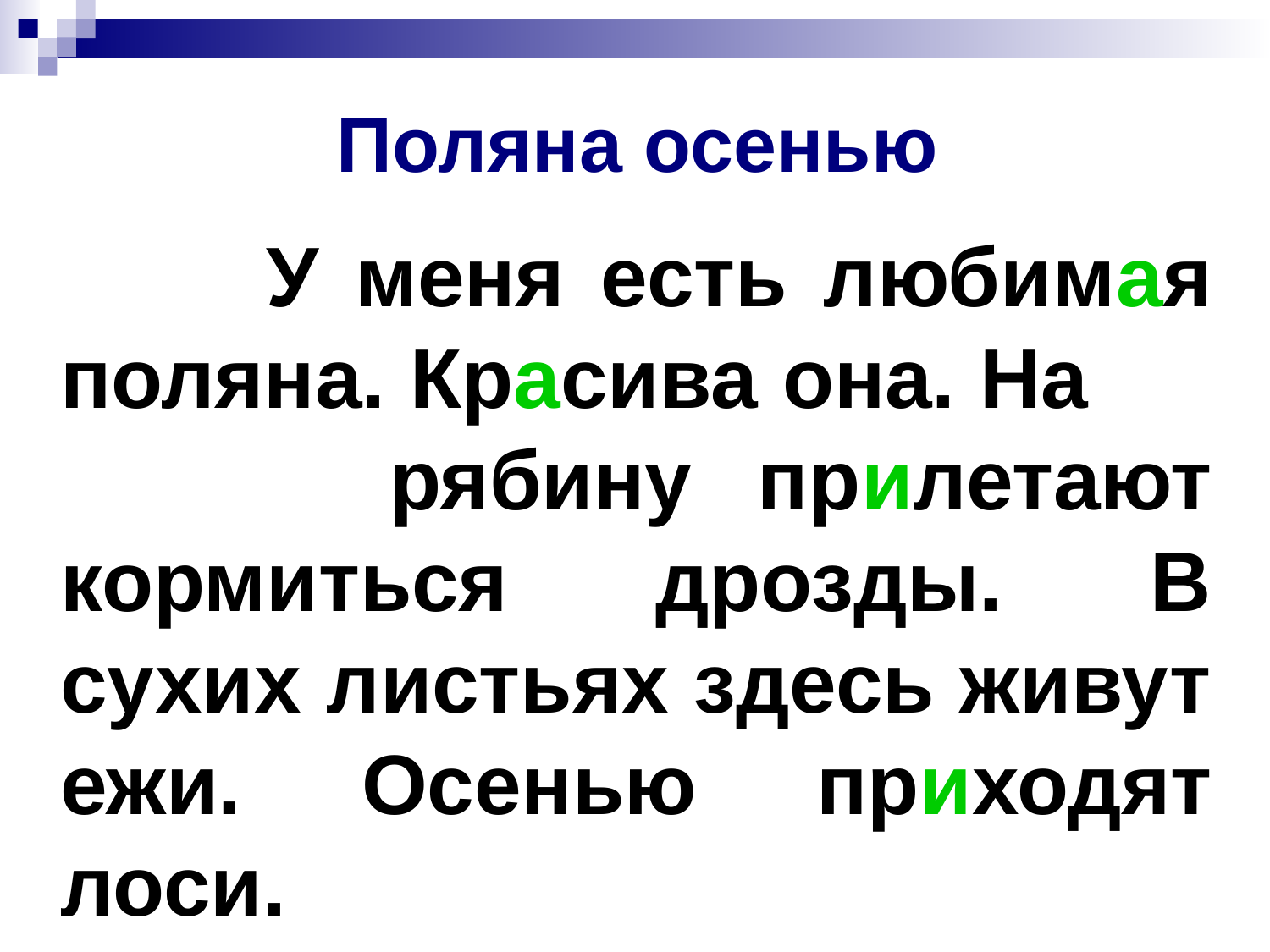

# Поляна осенью
       У меня есть любимая поляна. Красива она. На           рябину прилетают кормиться дрозды. В сухих листьях здесь живут ежи. Осенью приходят лоси.